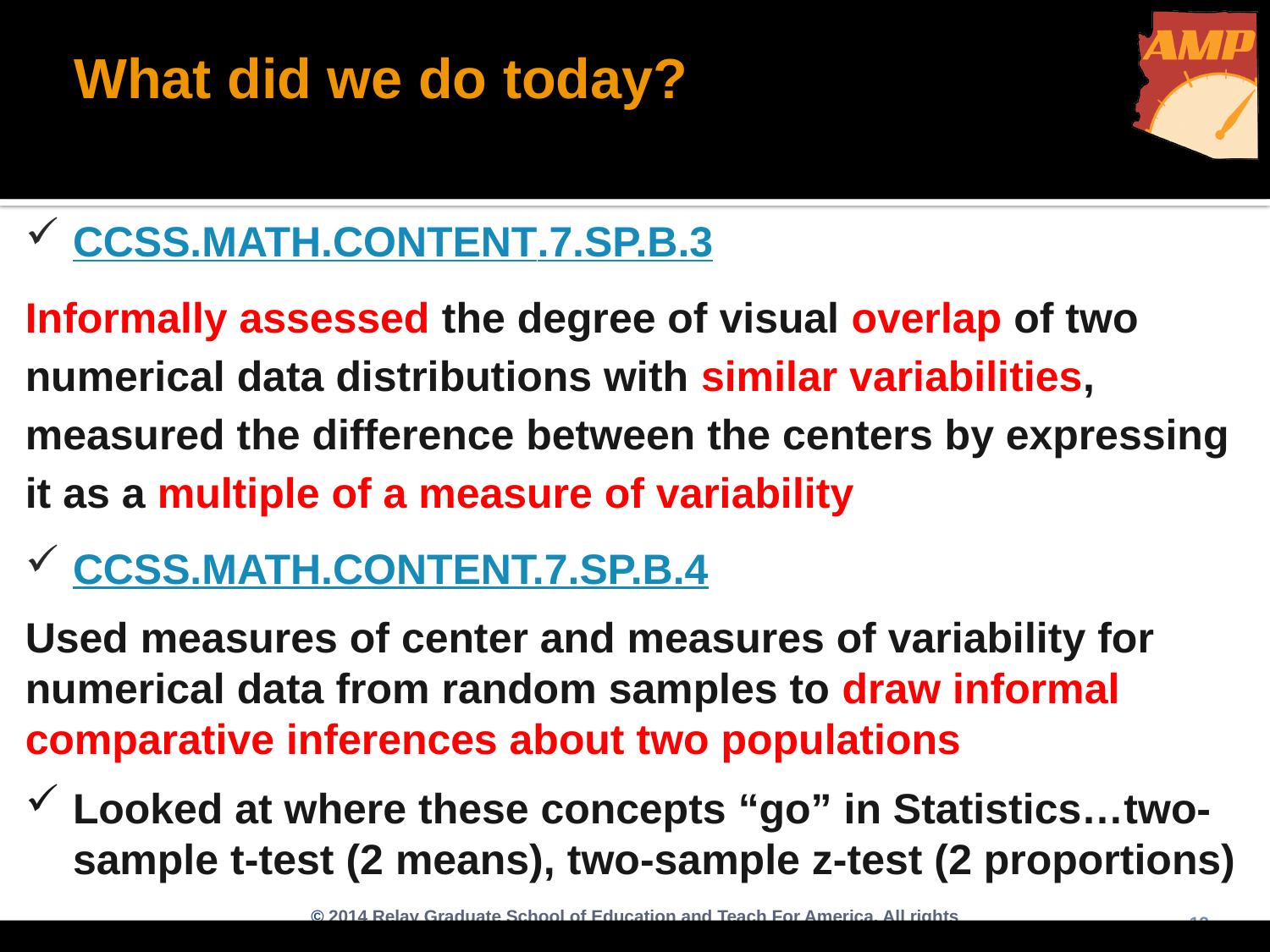

What did we do today?

CCSS.MATH.CONTENT.7.SP.B.3
Informally assessed the degree of visual overlap of two numerical data distributions with similar variabilities, measured the difference between the centers by expressing it as a multiple of a measure of variability
CCSS.MATH.CONTENT.7.SP.B.4
Used measures of center and measures of variability for numerical data from random samples to draw informal comparative inferences about two populations

Looked at where these concepts “go” in Statistics…two-sample t-test (2 means), two-sample z-test (2 proportions)